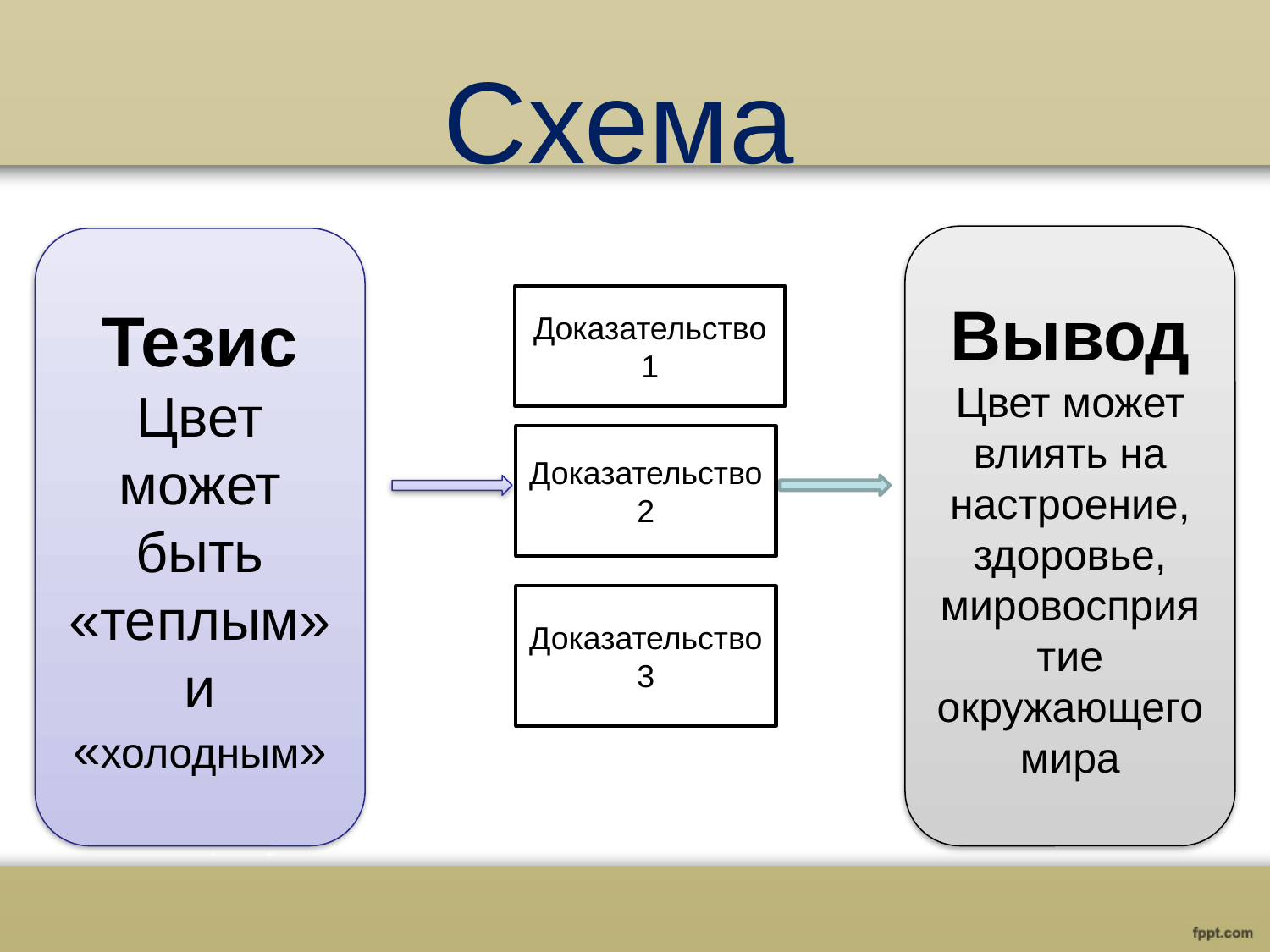

# Схема

Вывод
Цвет может влиять на настроение, здоровье, мировосприятие окружающего мира
Тезис
Цвет может быть «теплым» и «холодным»
Доказательство 1
Доказательство 2

Доказательство 3